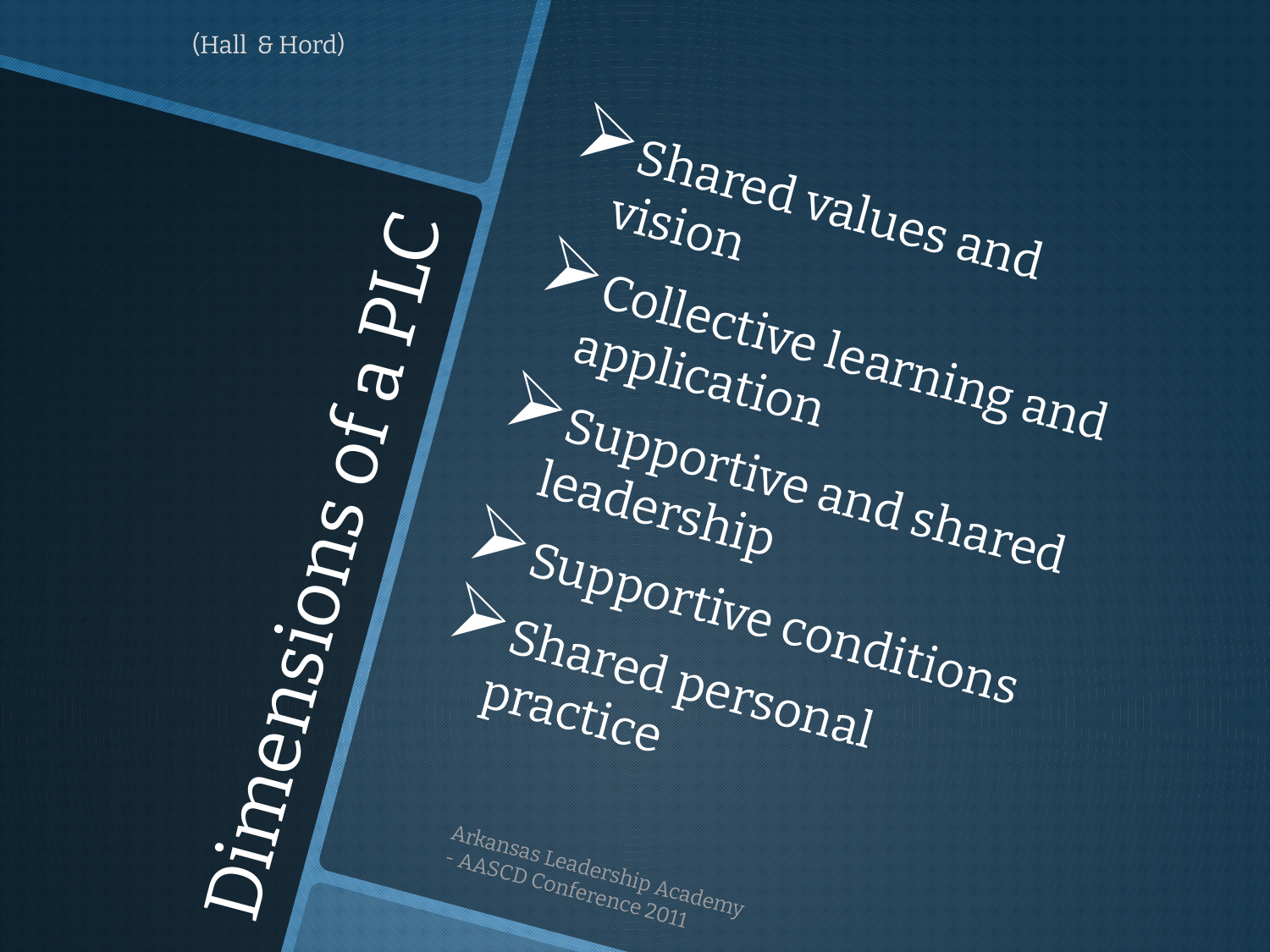

(Hall  & Hord)
Shared values and vision
Collective learning and application
Supportive and shared leadership
Supportive conditions
Shared personal practice
# Dimensions of a PLC
Arkansas Leadership Academy - AASCD Conference 2011